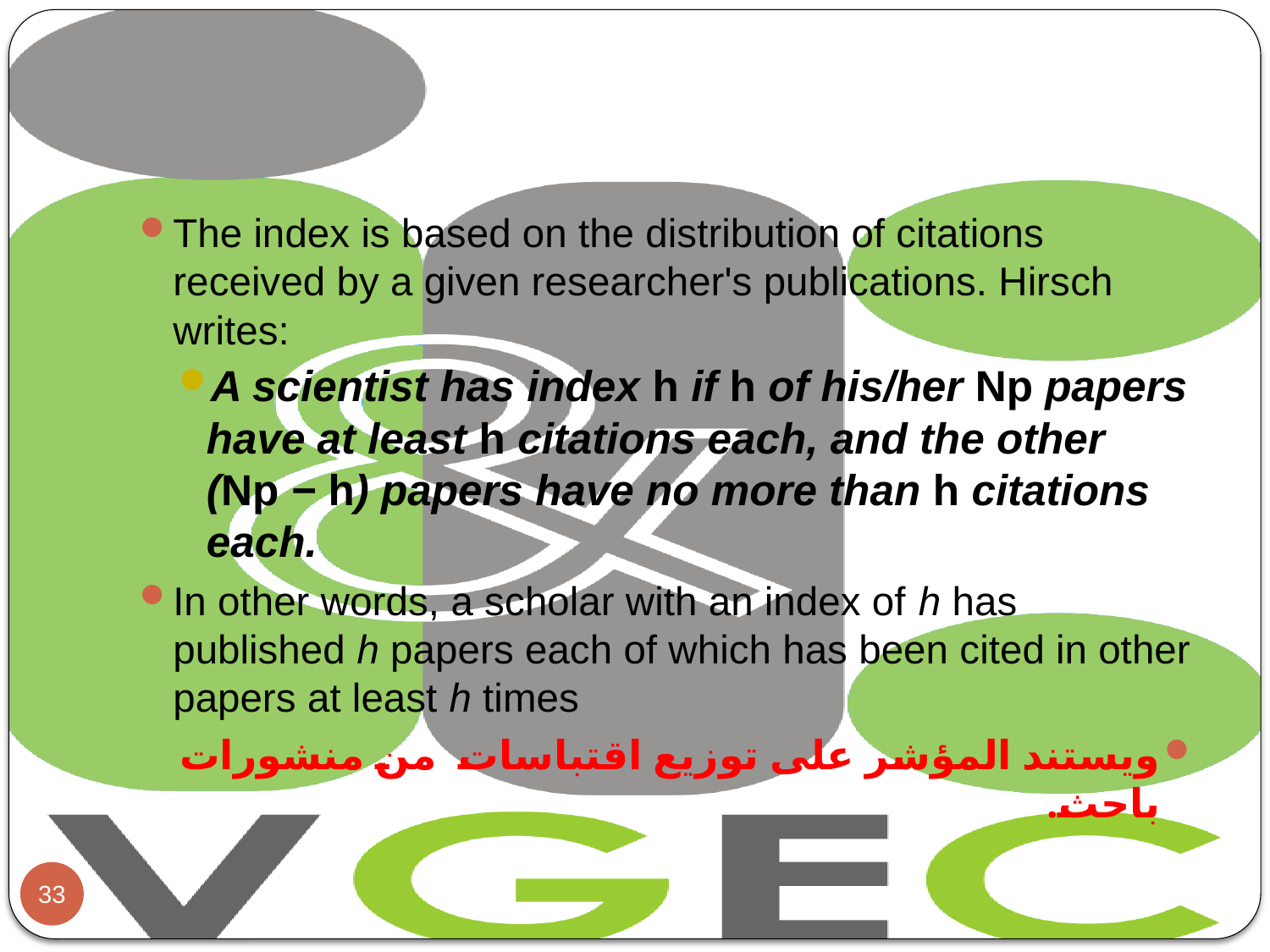

The index is based on the distribution of citations received by a given researcher's publications. Hirsch writes:
A scientist has index h if h of his/her Np papers have at least h citations each, and the other (Np − h) papers have no more than h citations each.
In other words, a scholar with an index of h has published h papers each of which has been cited in other papers at least h times
ويستند المؤشر على توزيع اقتباسات  من منشورات باحث.
33